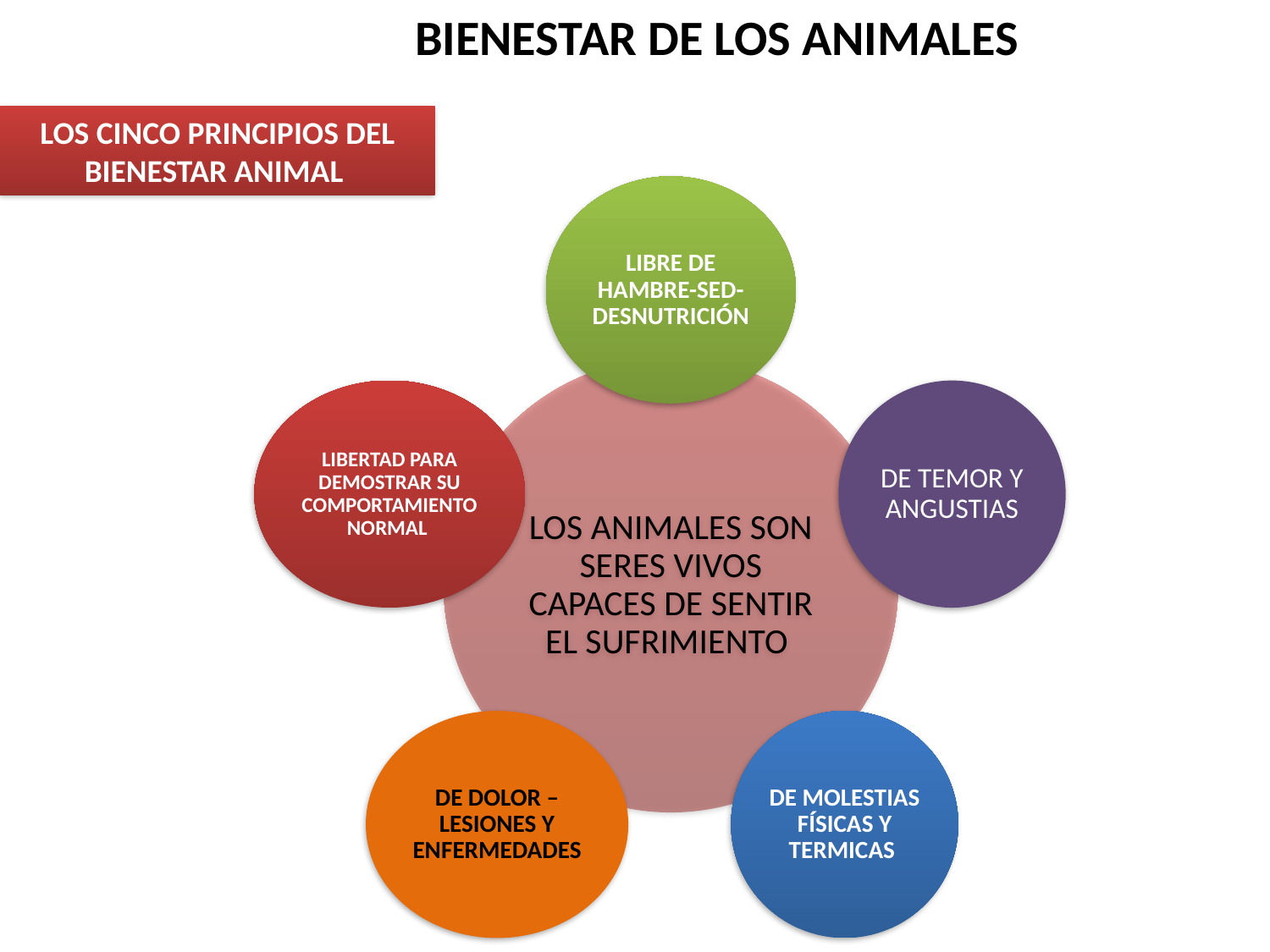

BIENESTAR DE LOS ANIMALES
LOS CINCO PRINCIPIOS DEL BIENESTAR ANIMAL
LOS ANIMALES SON SERES VIVOS CAPACES DE SENTIR EL SUFRIMIENTO
LIBRE DE HAMBRE-SED-DESNUTRICIÓN
DE TEMOR Y ANGUSTIAS
DE MOLESTIAS FÍSICAS Y TERMICAS
DE DOLOR –LESIONES Y ENFERMEDADES
LIBERTAD PARA DEMOSTRAR SU COMPORTAMIENTO NORMAL